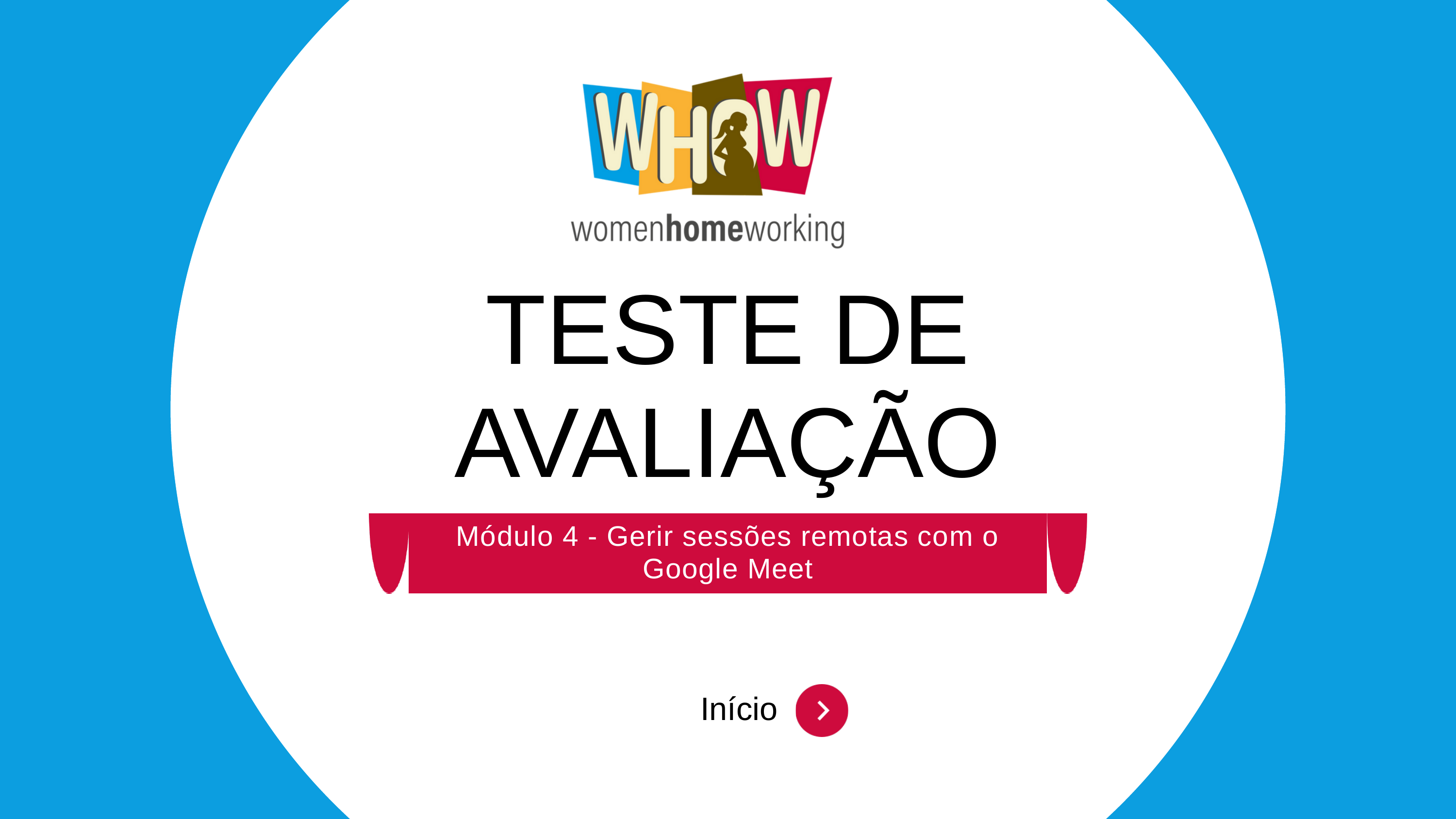

TESTE DE AVALIAÇÃO

Módulo 4 - Gerir sessões remotas com o Google Meet

Início